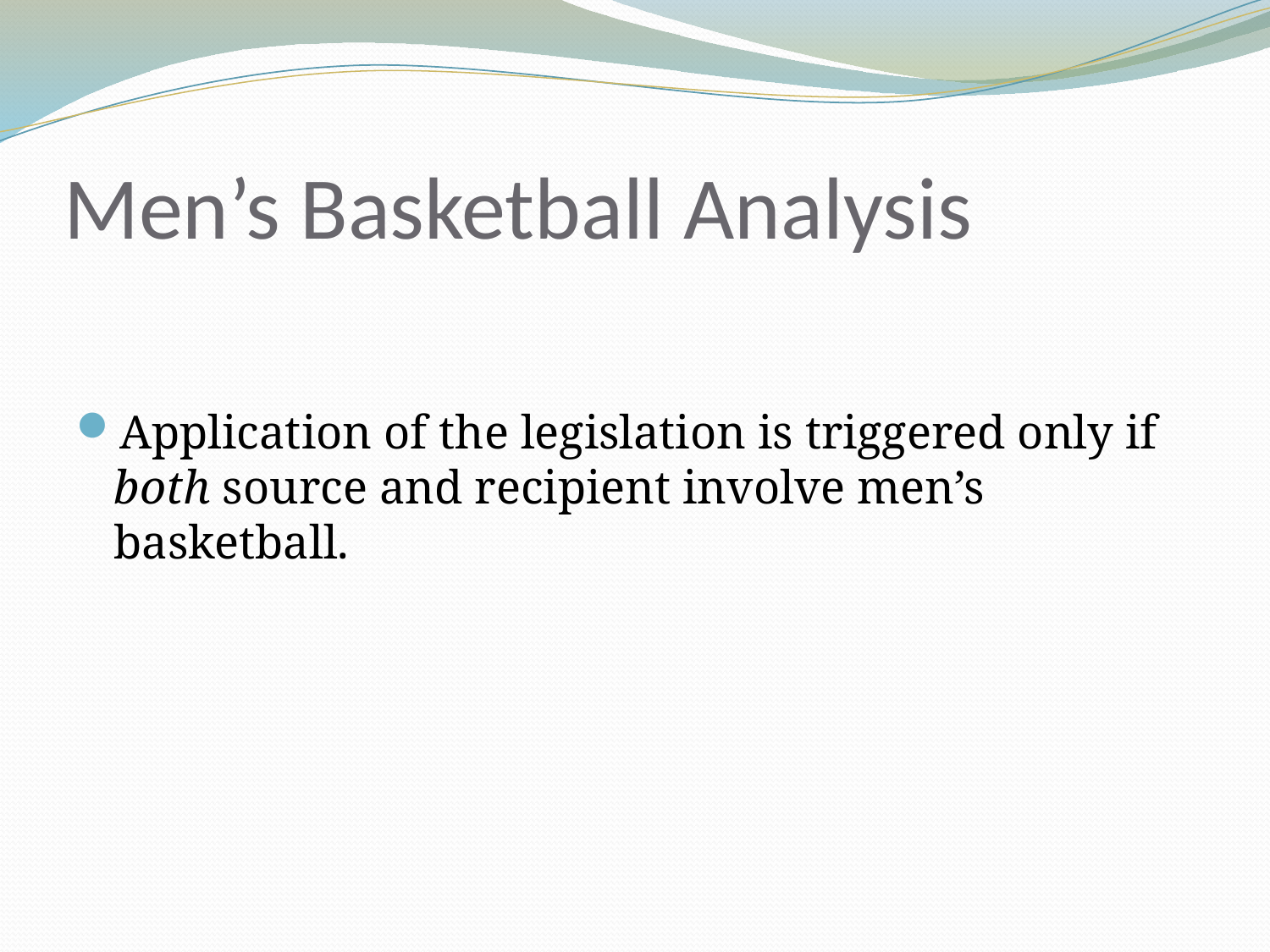

# Men’s Basketball Analysis

Application of the legislation is triggered only if both source and recipient involve men’s basketball.